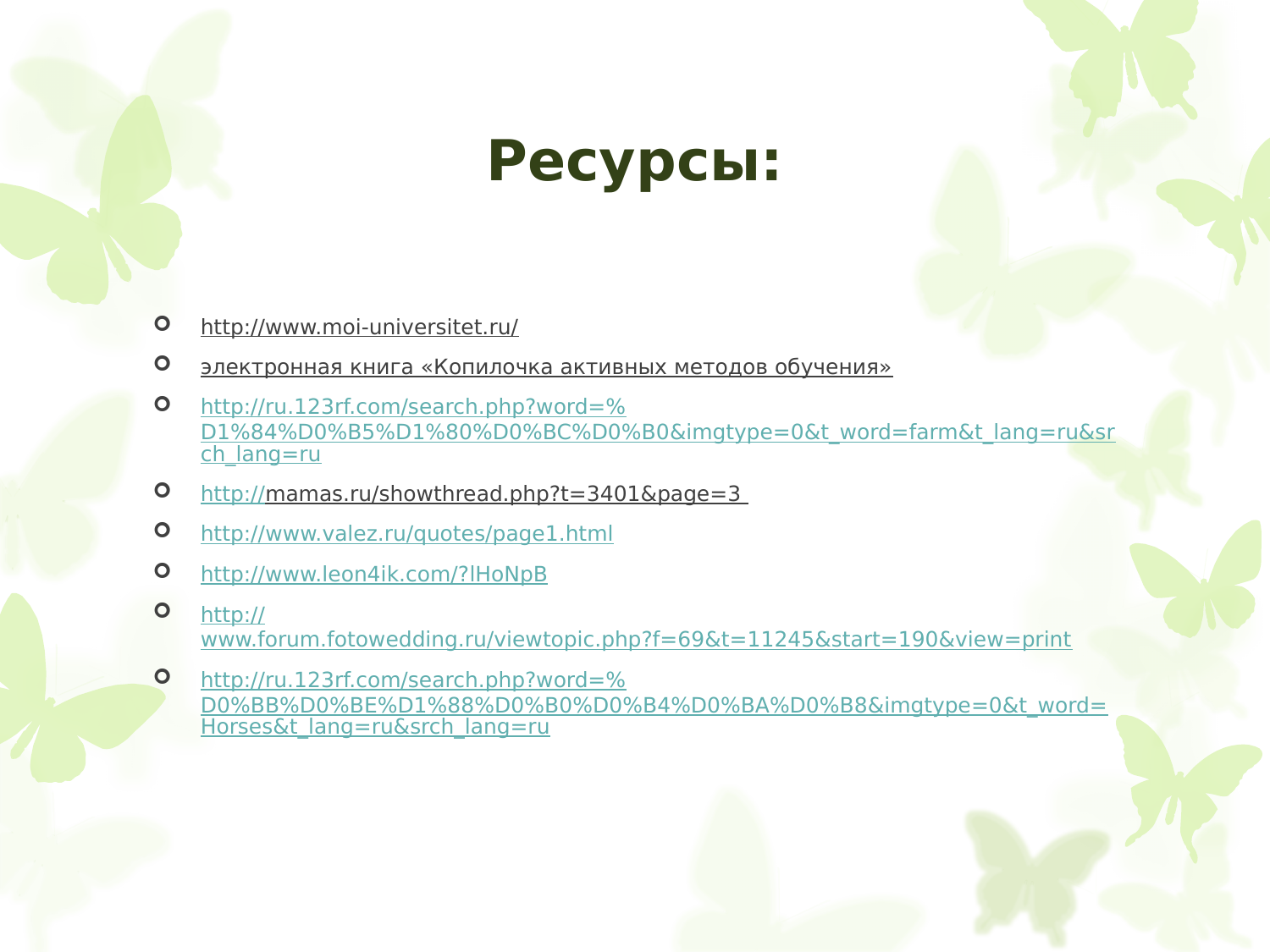

# Ресурсы:
http://www.moi-universitet.ru/
электронная книга «Копилочка активных методов обучения»
http://ru.123rf.com/search.php?word=%D1%84%D0%B5%D1%80%D0%BC%D0%B0&imgtype=0&t_word=farm&t_lang=ru&srch_lang=ru
http://mamas.ru/showthread.php?t=3401&page=3
http://www.valez.ru/quotes/page1.html
http://www.leon4ik.com/?lHoNpB
http://www.forum.fotowedding.ru/viewtopic.php?f=69&t=11245&start=190&view=print
http://ru.123rf.com/search.php?word=%D0%BB%D0%BE%D1%88%D0%B0%D0%B4%D0%BA%D0%B8&imgtype=0&t_word=Horses&t_lang=ru&srch_lang=ru